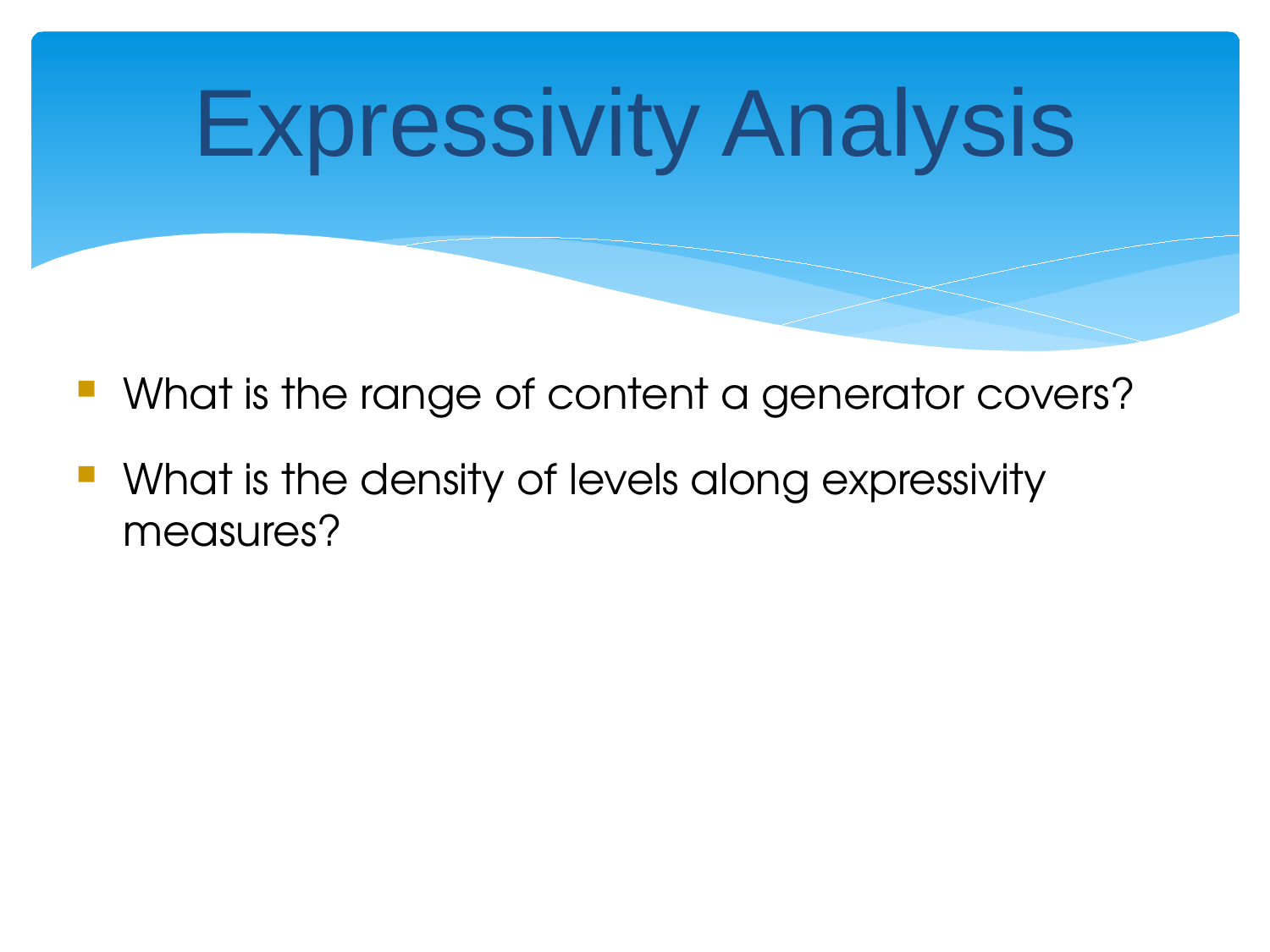

Expressivity Analysis
What is the range of content a generator covers?
What is the density of levels along expressivity measures?